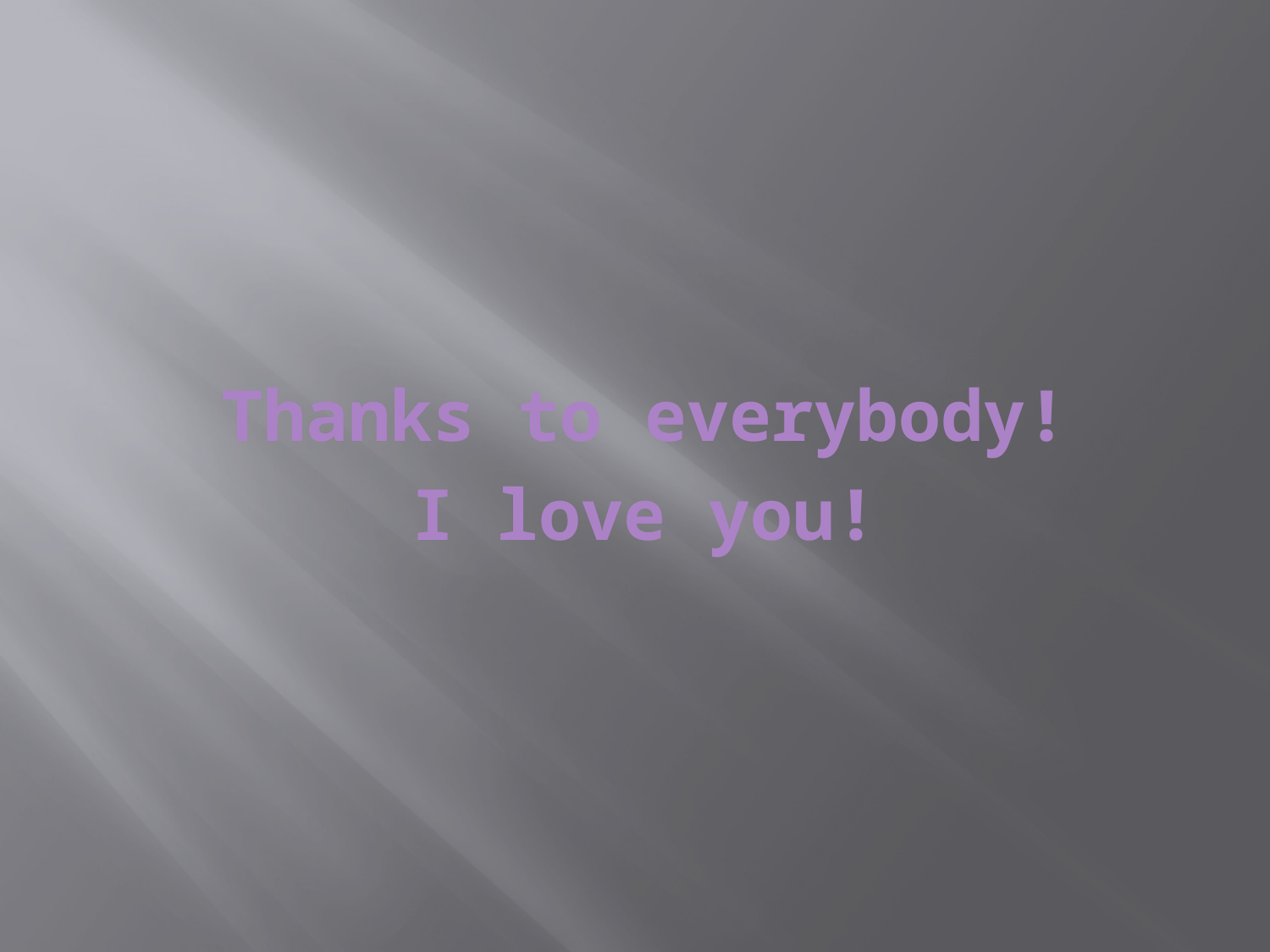

#

Thanks to everybody!
I love you!